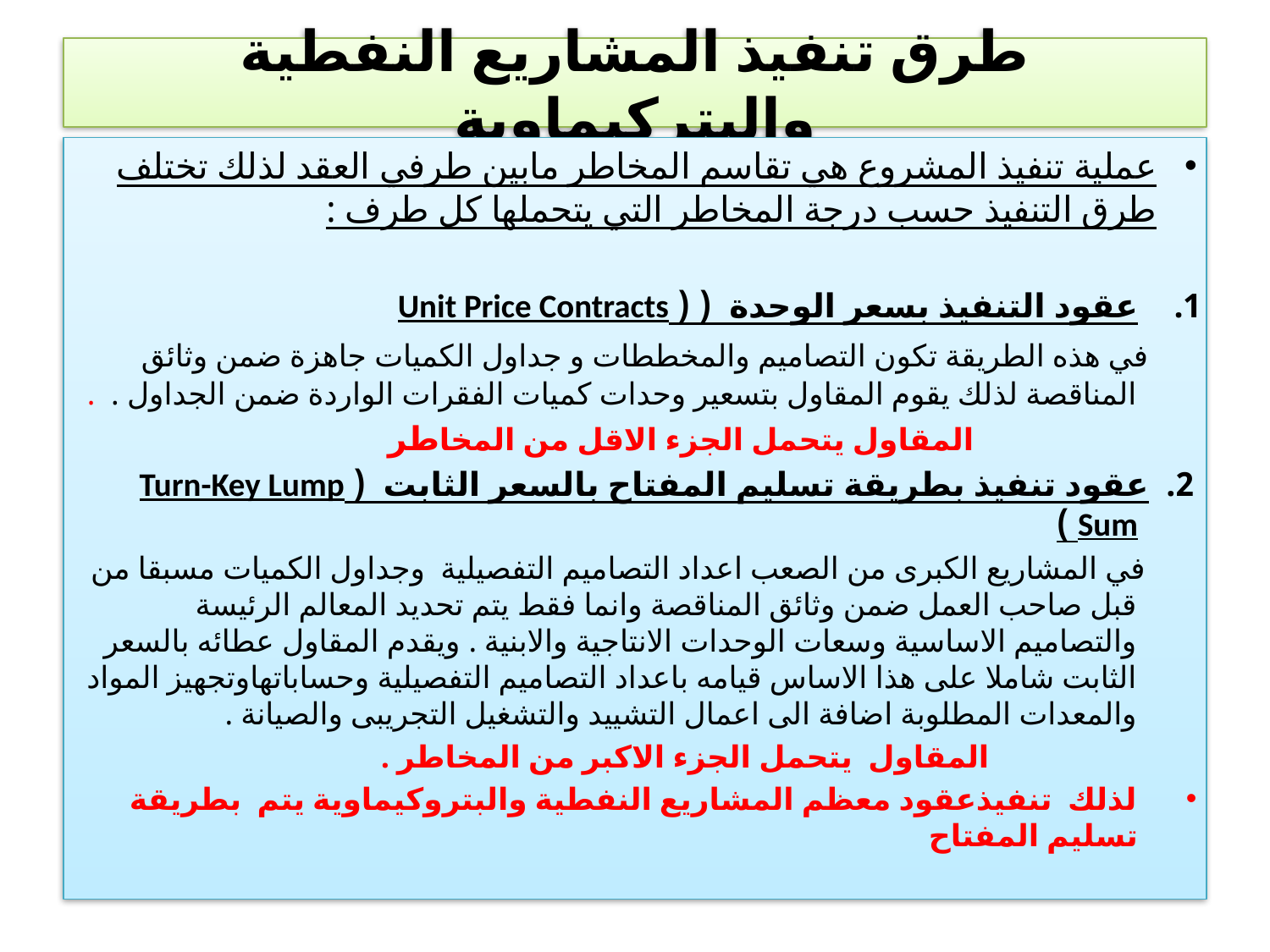

# طرق تنفيذ المشاريع النفطية والبتركيماوية
عملية تنفيذ المشروع هي تقاسم المخاطر مابين طرفي العقد لذلك تختلف طرق التنفيذ حسب درجة المخاطر التي يتحملها كل طرف :

عقود التنفيذ بسعر الوحدة  ( ( Unit Price Contracts
     في هذه الطريقة تكون التصاميم والمخططات و جداول الكميات جاهزة ضمن وثائق المناقصة لذلك يقوم المقاول بتسعير وحدات كميات الفقرات الواردة ضمن الجداول .  .
                            المقاول يتحمل الجزء الاقل من المخاطر
2.  عقود تنفيذ بطريقة تسليم المفتاح بالسعر الثابت  ( Turn-Key Lump Sum )
      في المشاريع الكبرى من الصعب اعداد التصاميم التفصيلية  وجداول الكميات مسبقا من قبل صاحب العمل ضمن وثائق المناقصة وانما فقط يتم تحديد المعالم الرئيسة والتصاميم الاساسية وسعات الوحدات الانتاجية والابنية . ويقدم المقاول عطائه بالسعر الثابت شاملا على هذا الاساس قيامه باعداد التصاميم التفصيلية وحساباتهاوتجهيز المواد والمعدات المطلوبة اضافة الى اعمال التشييد والتشغيل التجريبى والصيانة .
                          المقاول  يتحمل الجزء الاكبر من المخاطر .
لذلك  تنفيذعقود معظم المشاريع النفطية والبتروكيماوية يتم  بطريقة تسليم المفتاح